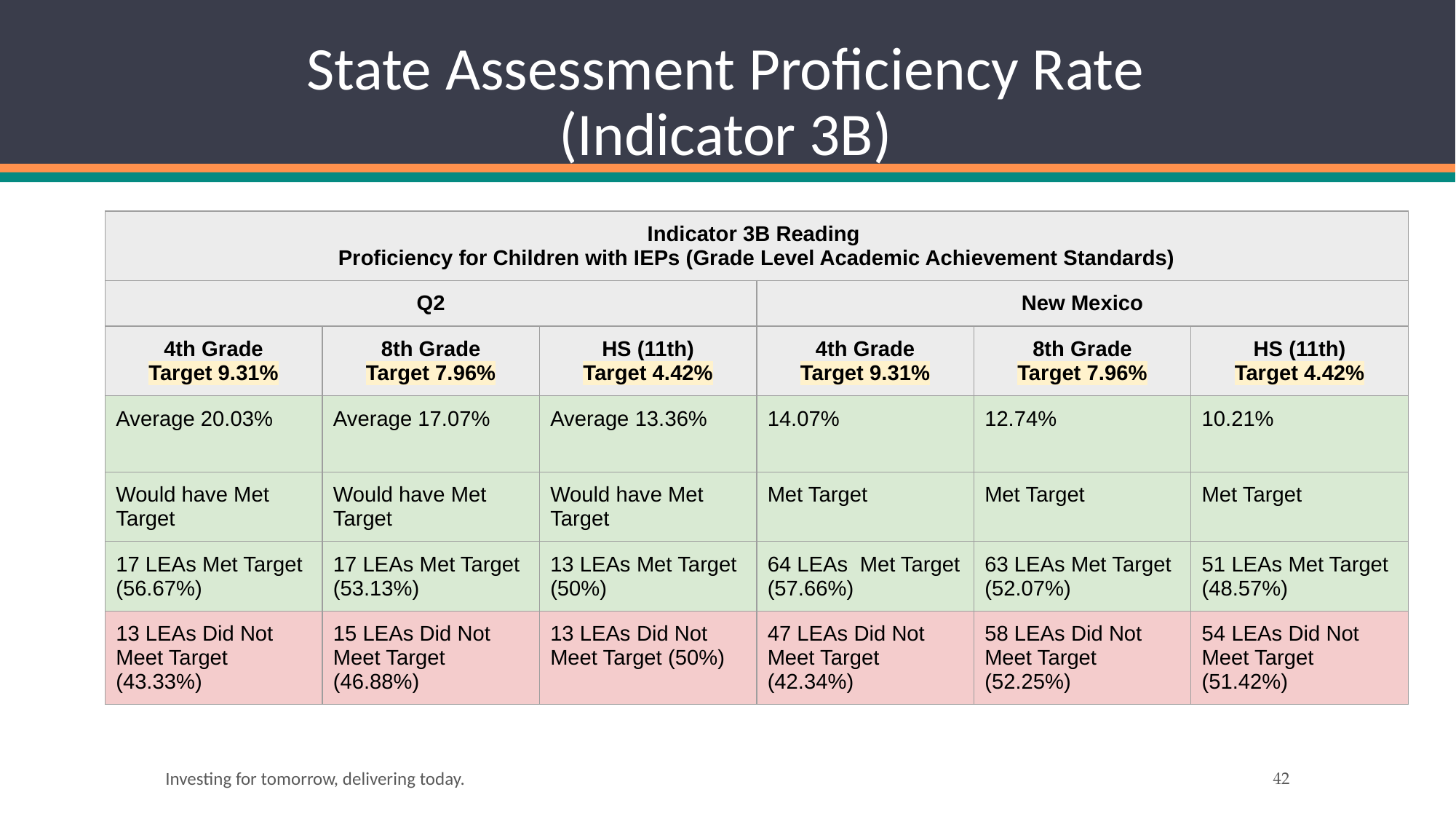

# State Assessment Proficiency Rate (Indicator 3B)
| Indicator 3B Reading Proficiency for Children with IEPs (Grade Level Academic Achievement Standards) |  |  |  |  |  |
| --- | --- | --- | --- | --- | --- |
| Q2 |  |  | New Mexico |  |  |
| 4th Grade Target 9.31% | 8th Grade Target 7.96% | HS (11th) Target 4.42% | 4th Grade Target 9.31% | 8th Grade Target 7.96% | HS (11th) Target 4.42% |
| Average 20.03% | Average 17.07% | Average 13.36% | 14.07% | 12.74% | 10.21% |
| Would have Met Target | Would have Met Target | Would have Met Target | Met Target | Met Target | Met Target |
| 17 LEAs Met Target (56.67%) | 17 LEAs Met Target (53.13%) | 13 LEAs Met Target (50%) | 64 LEAs Met Target (57.66%) | 63 LEAs Met Target (52.07%) | 51 LEAs Met Target (48.57%) |
| 13 LEAs Did Not Meet Target (43.33%) | 15 LEAs Did Not Meet Target (46.88%) | 13 LEAs Did Not Meet Target (50%) | 47 LEAs Did Not Meet Target (42.34%) | 58 LEAs Did Not Meet Target (52.25%) | 54 LEAs Did Not Meet Target (51.42%) |
Investing for tomorrow, delivering today.
42